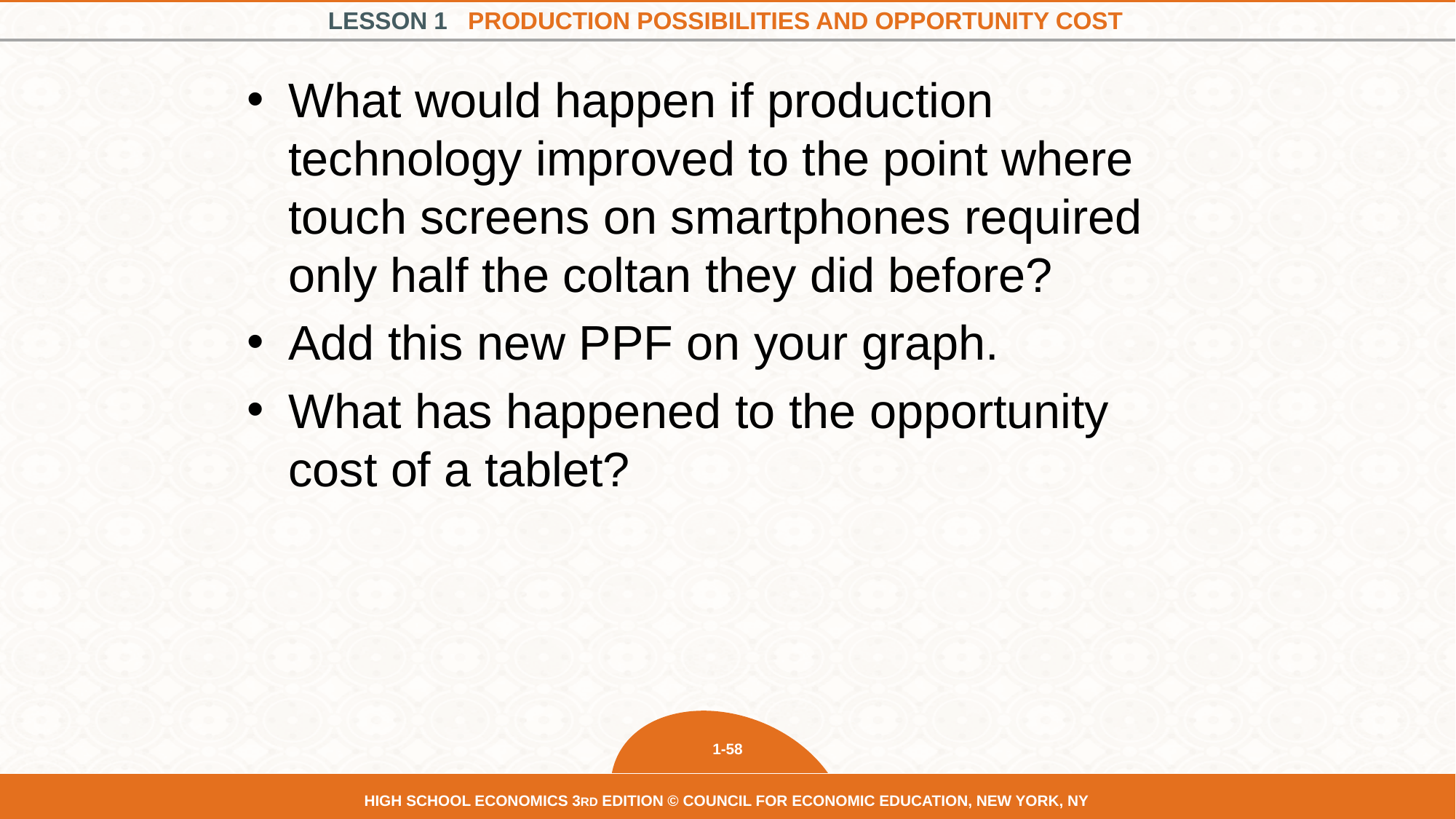

#
What would happen if production technology improved to the point where touch screens on smartphones required only half the coltan they did before?
Add this new PPF on your graph.
What has happened to the opportunity cost of a tablet?